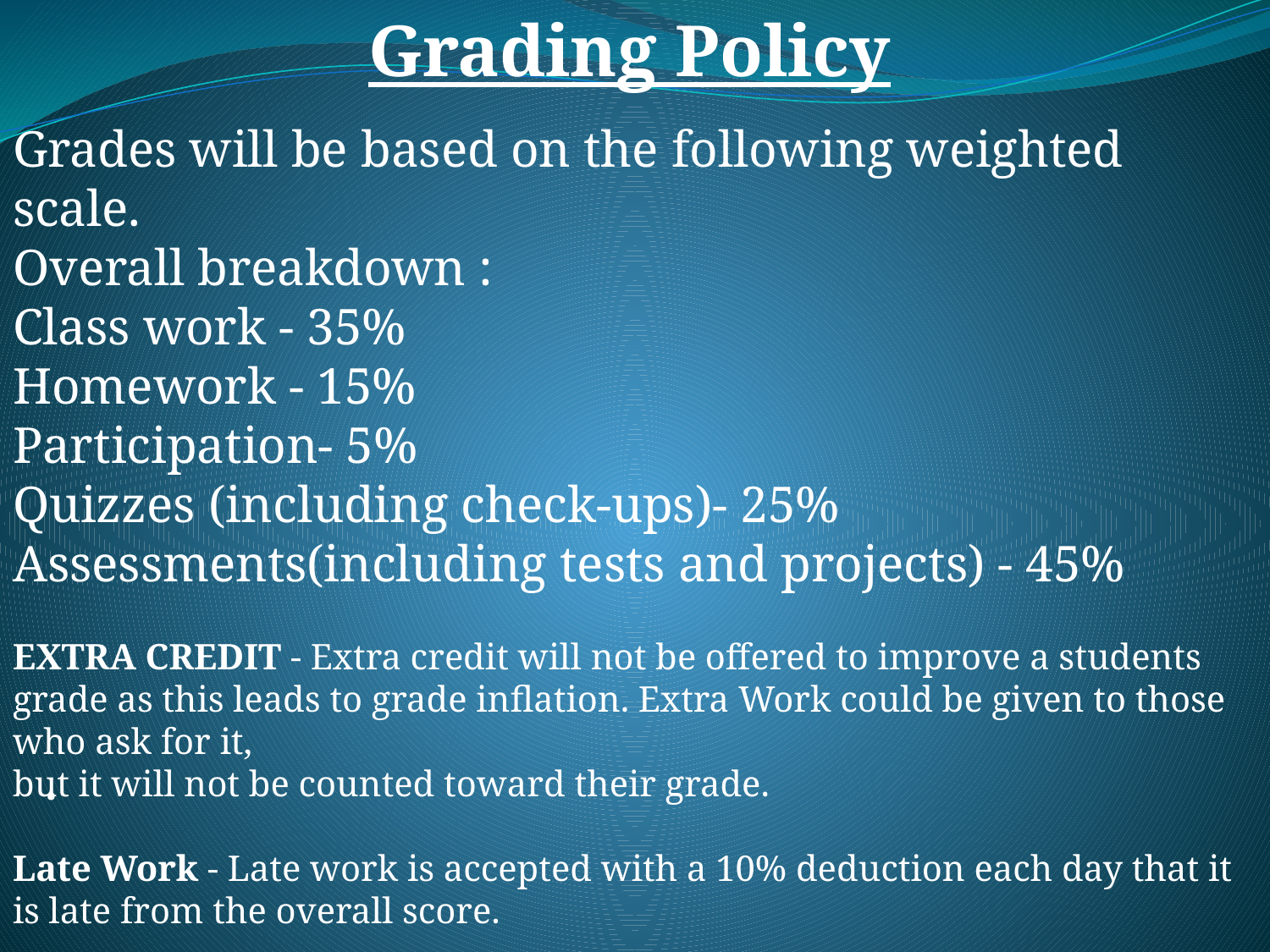

Grading Policy

Grades will be based on the following weighted scale.
Overall breakdown :
Class work - 35%
Homework - 15%
Participation- 5%
Quizzes (including check-ups)- 25%
Assessments(including tests and projects) - 45%
EXTRA CREDIT - Extra credit will not be offered to improve a students grade as this leads to grade inflation. Extra Work could be given to those who ask for it,
but it will not be counted toward their grade.

Late Work - Late work is accepted with a 10% deduction each day that it is late from the overall score.
.